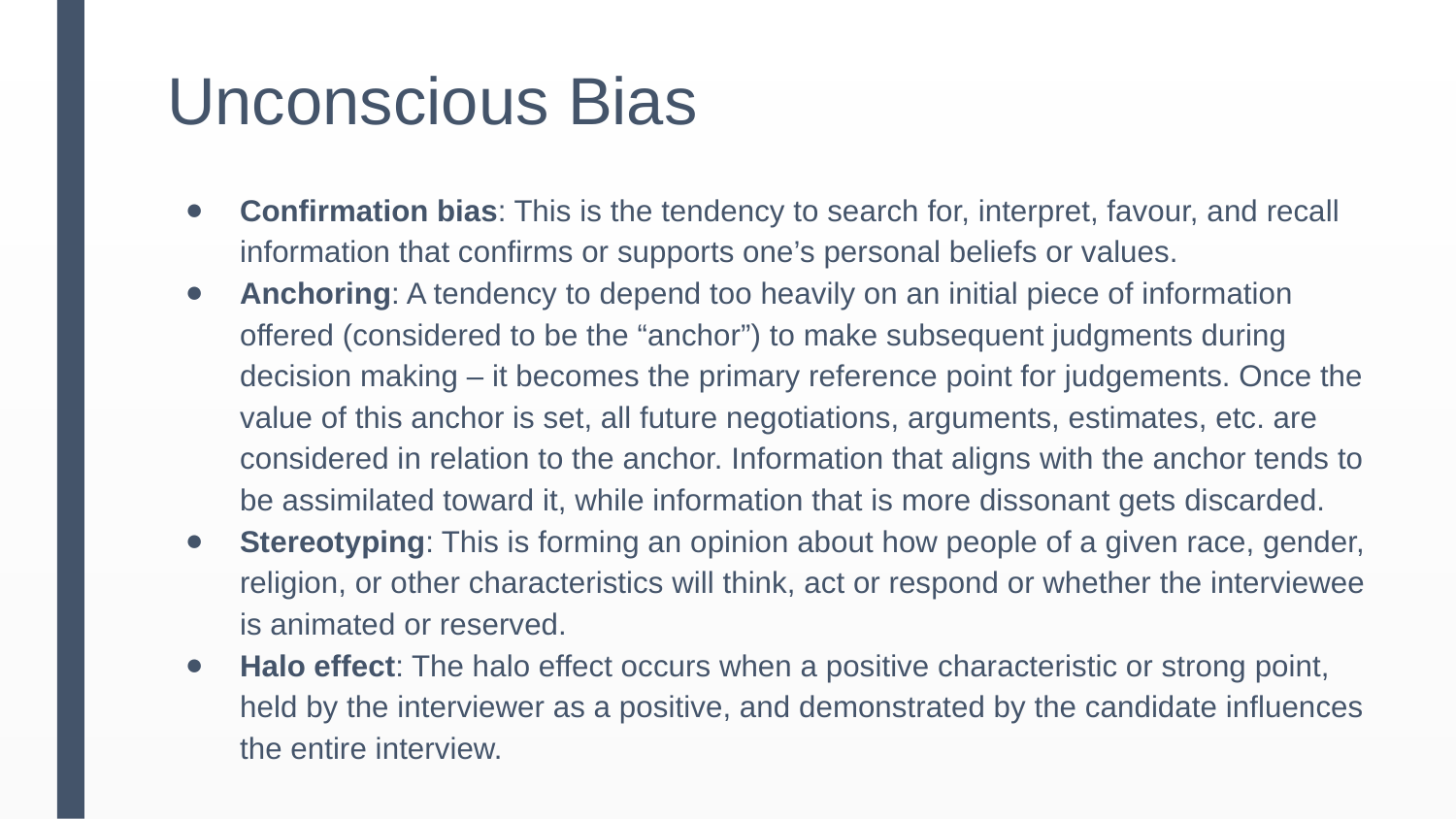

# Unconscious Bias

Confirmation bias: This is the tendency to search for, interpret, favour, and recall information that confirms or supports one’s personal beliefs or values.
Anchoring: A tendency to depend too heavily on an initial piece of information offered (considered to be the “anchor”) to make subsequent judgments during decision making – it becomes the primary reference point for judgements. Once the value of this anchor is set, all future negotiations, arguments, estimates, etc. are considered in relation to the anchor. Information that aligns with the anchor tends to be assimilated toward it, while information that is more dissonant gets discarded.
Stereotyping: This is forming an opinion about how people of a given race, gender, religion, or other characteristics will think, act or respond or whether the interviewee is animated or reserved.
Halo effect: The halo effect occurs when a positive characteristic or strong point, held by the interviewer as a positive, and demonstrated by the candidate influences the entire interview.